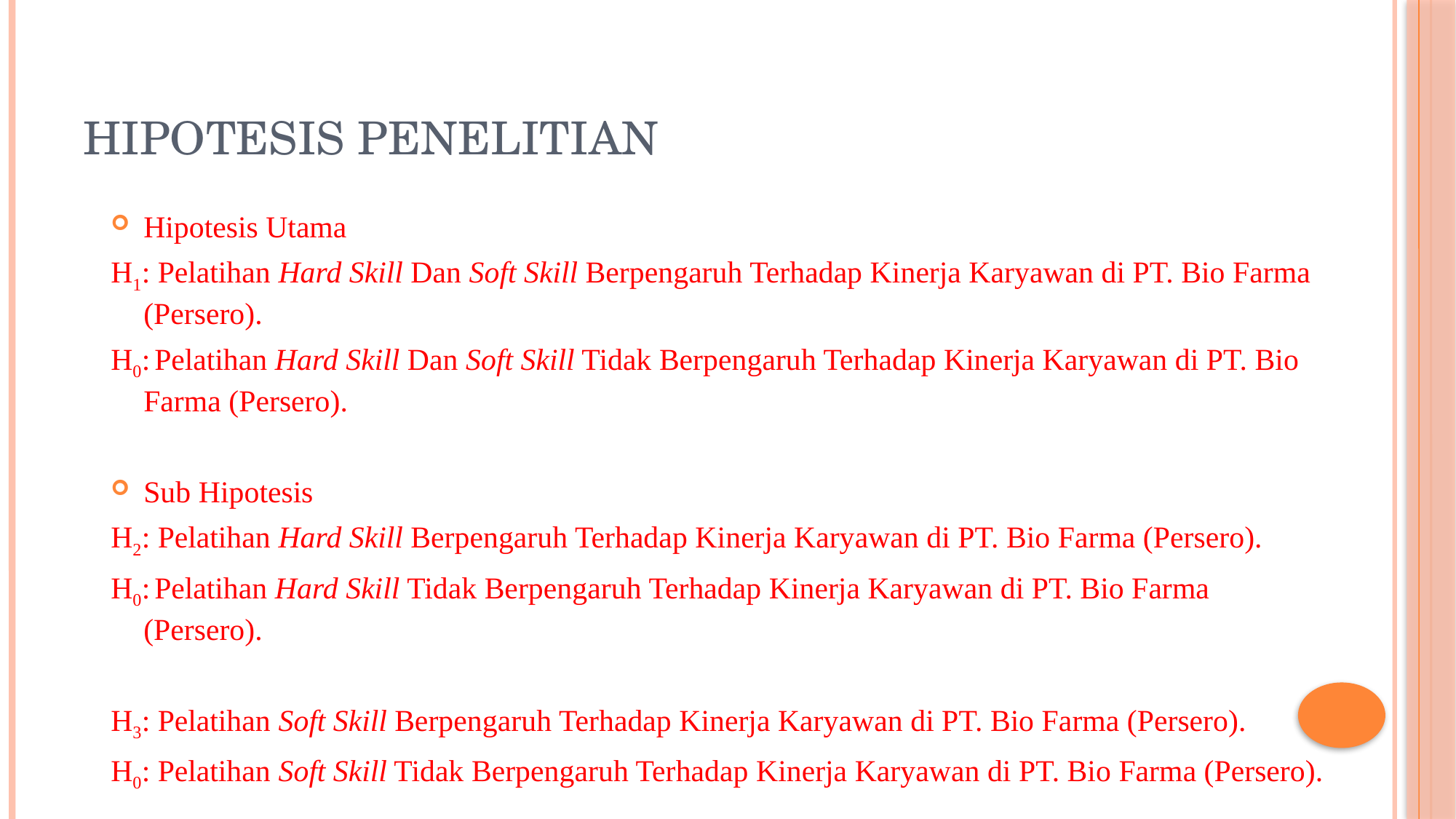

# Hipotesis Penelitian
Hipotesis Utama
H1: Pelatihan Hard Skill Dan Soft Skill Berpengaruh Terhadap Kinerja Karyawan di PT. Bio Farma (Persero).
H0: Pelatihan Hard Skill Dan Soft Skill Tidak Berpengaruh Terhadap Kinerja Karyawan di PT. Bio Farma (Persero).

Sub Hipotesis
H2: Pelatihan Hard Skill Berpengaruh Terhadap Kinerja Karyawan di PT. Bio Farma (Persero).
H0: Pelatihan Hard Skill Tidak Berpengaruh Terhadap Kinerja Karyawan di PT. Bio Farma (Persero).

H3: Pelatihan Soft Skill Berpengaruh Terhadap Kinerja Karyawan di PT. Bio Farma (Persero).
H0: Pelatihan Soft Skill Tidak Berpengaruh Terhadap Kinerja Karyawan di PT. Bio Farma (Persero).